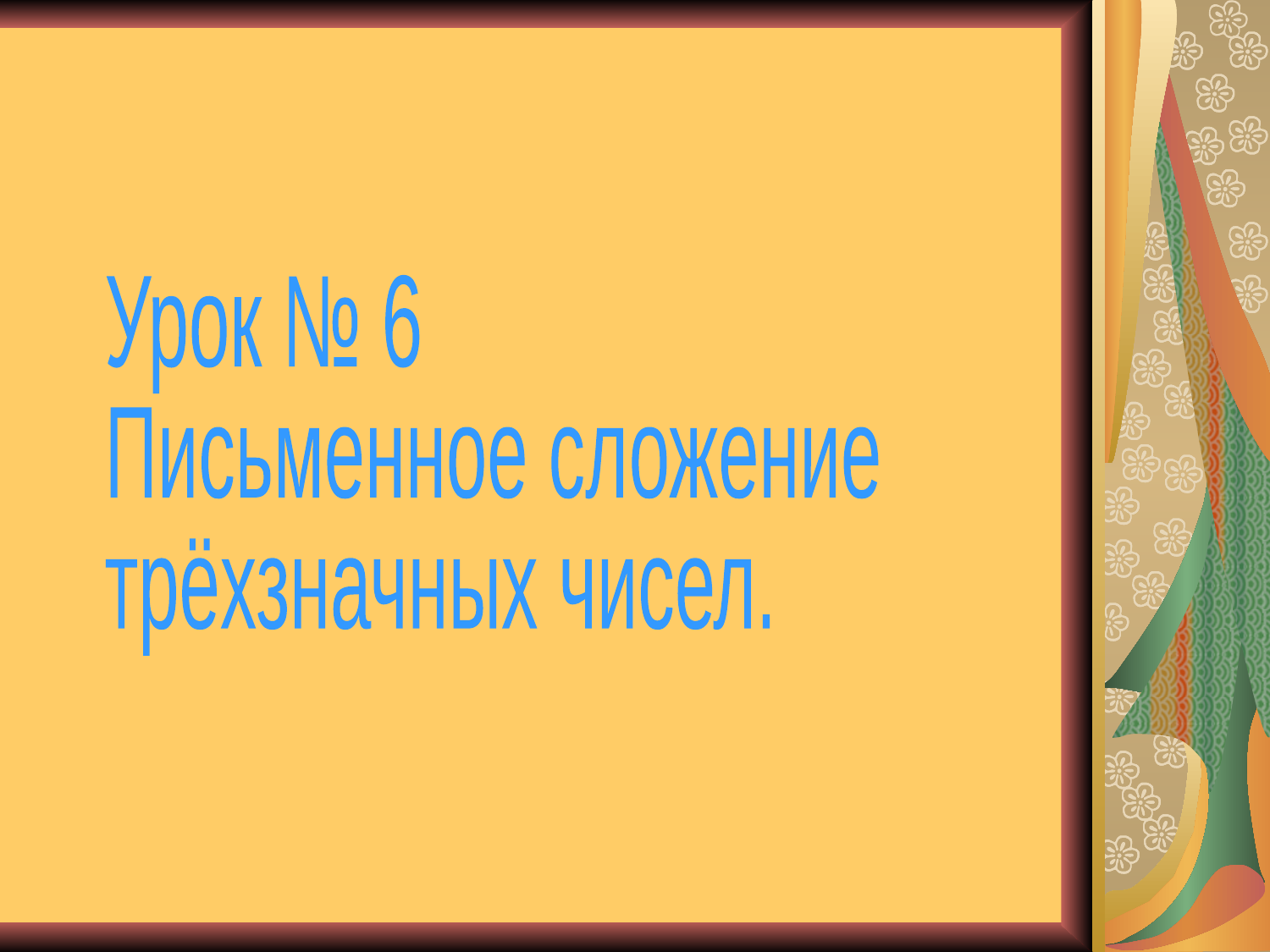

Урок № 6
Письменное сложение
трёхзначных чисел.